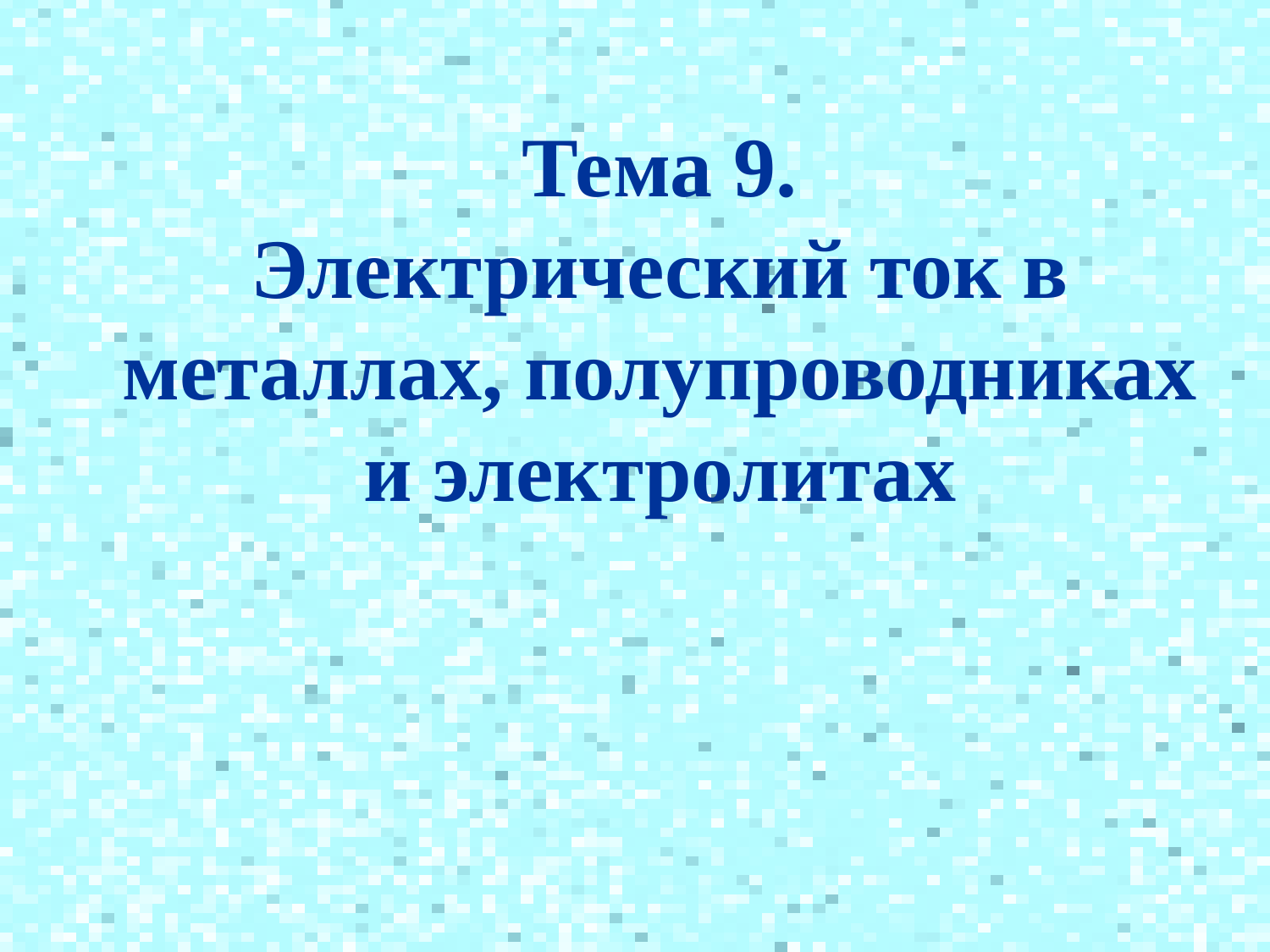

Тема 9.
Электрический ток в металлах, полупроводниках и электролитах